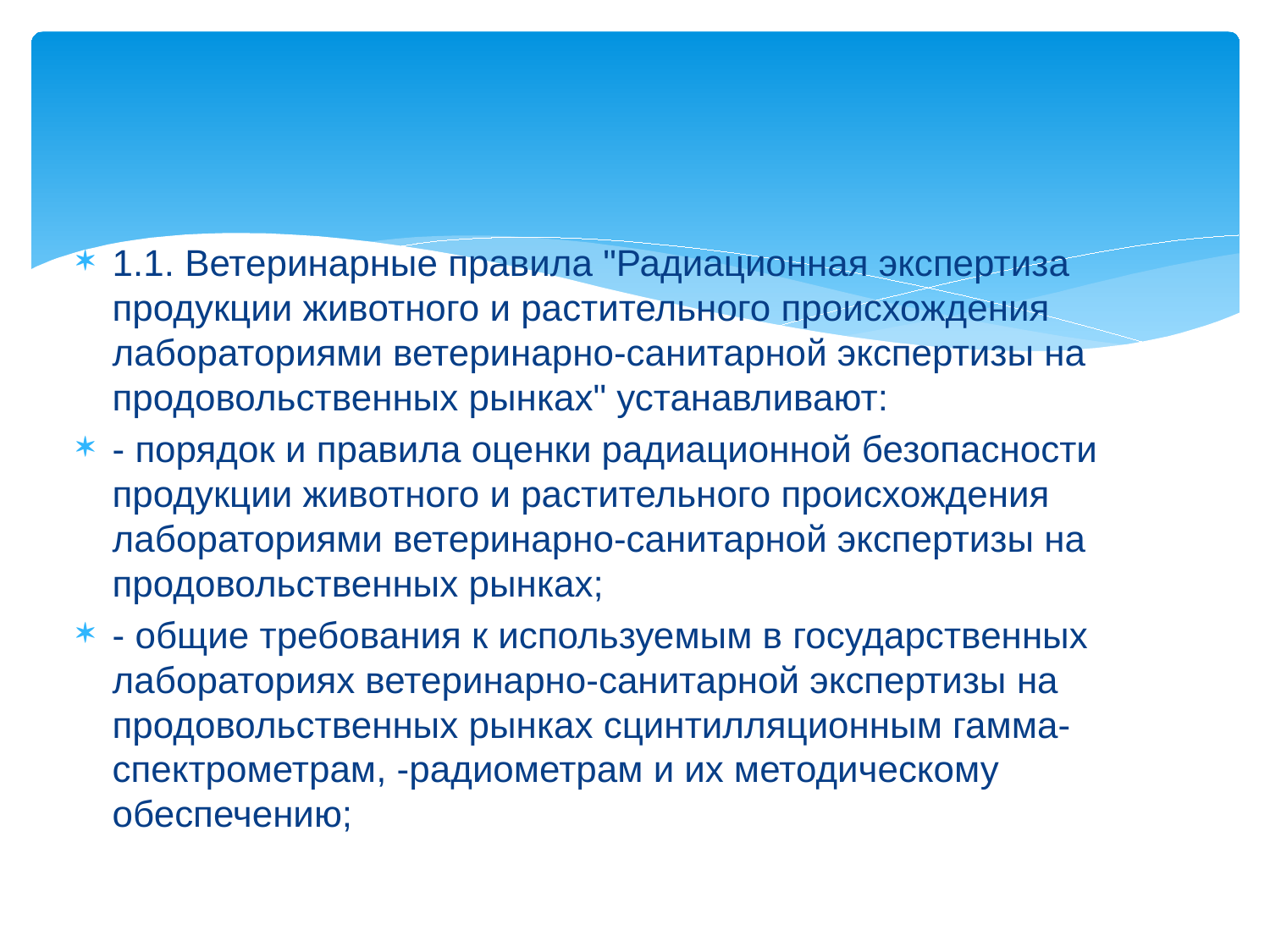

#

1.1. Ветеринарные правила "Радиационная экспертиза продукции животного и растительного происхождения лабораториями ветеринарно-санитарной экспертизы на продовольственных рынках" устанавливают:
- порядок и правила оценки радиационной безопасности продукции животного и растительного происхождения лабораториями ветеринарно-санитарной экспертизы на продовольственных рынках;
- общие требования к используемым в государственных лабораториях ветеринарно-санитарной экспертизы на продовольственных рынках сцинтилляционным гамма-спектрометрам, -радиометрам и их методическому обеспечению;